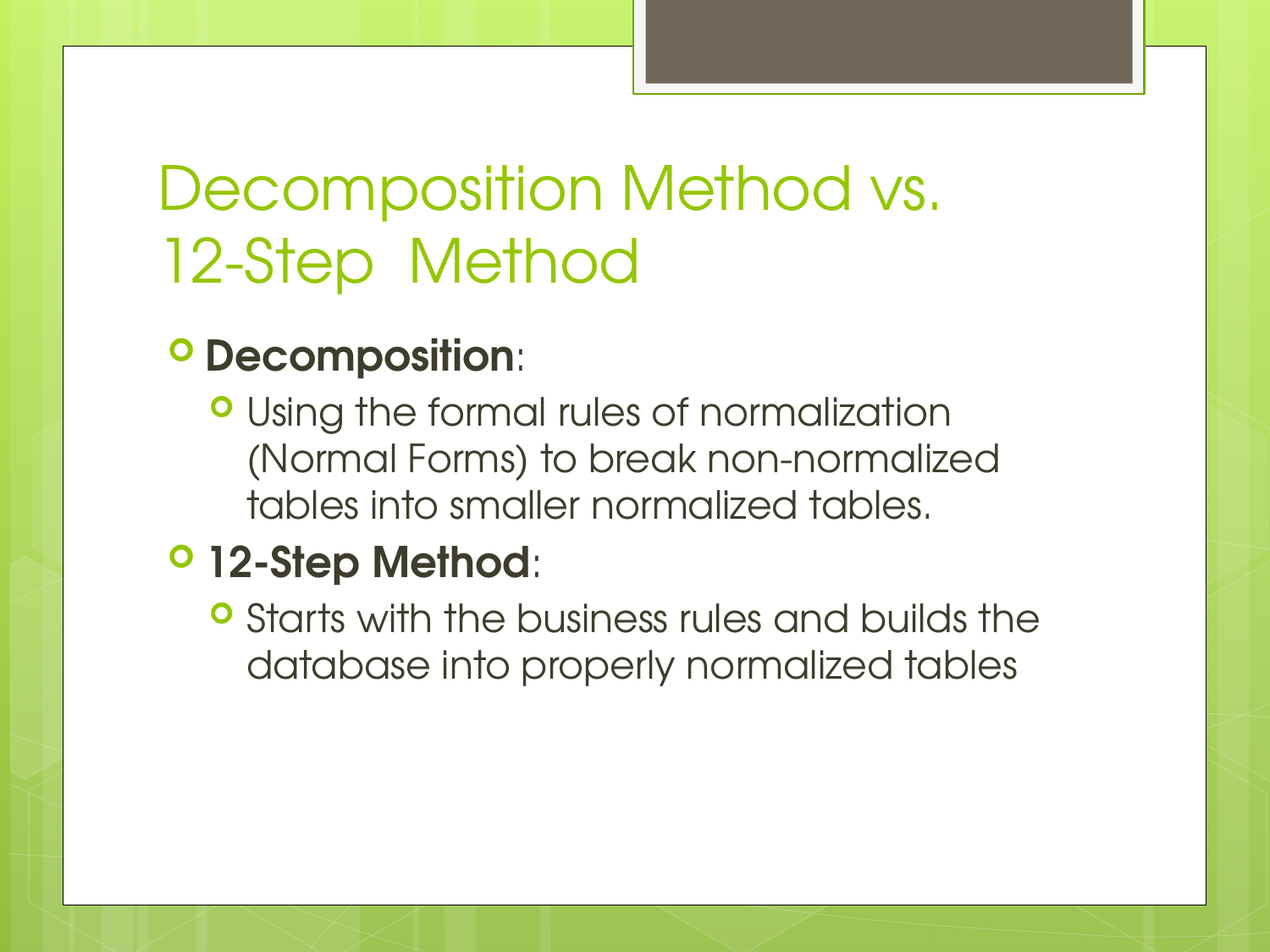

# Decomposition Method vs. 12-Step  Method
Decomposition:
Using the formal rules of normalization (Normal Forms) to break non-normalized tables into smaller normalized tables.
12-Step Method:
Starts with the business rules and builds the database into properly normalized tables